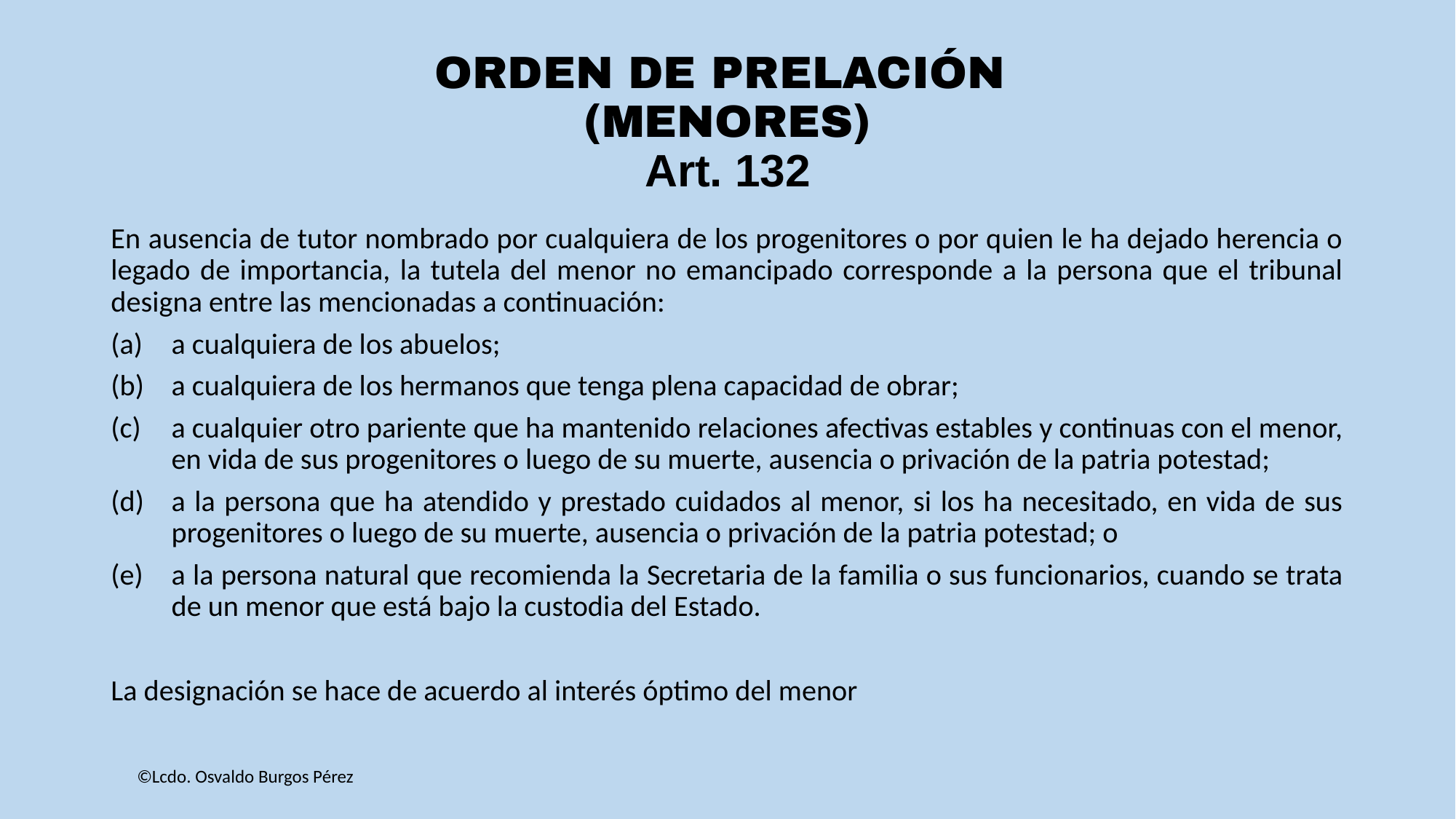

# ORDEN DE PRELACIÓN (MENORES) Art. 132
En ausencia de tutor nombrado por cualquiera de los progenitores o por quien le ha dejado herencia o legado de importancia, la tutela del menor no emancipado corresponde a la persona que el tribunal designa entre las mencionadas a continuación:
a cualquiera de los abuelos;
a cualquiera de los hermanos que tenga plena capacidad de obrar;
a cualquier otro pariente que ha mantenido relaciones afectivas estables y continuas con el menor, en vida de sus progenitores o luego de su muerte, ausencia o privación de la patria potestad;
a la persona que ha atendido y prestado cuidados al menor, si los ha necesitado, en vida de sus progenitores o luego de su muerte, ausencia o privación de la patria potestad; o
a la persona natural que recomienda la Secretaria de la familia o sus funcionarios, cuando se trata de un menor que está bajo la custodia del Estado.

La designación se hace de acuerdo al interés óptimo del menor
©Lcdo. Osvaldo Burgos Pérez